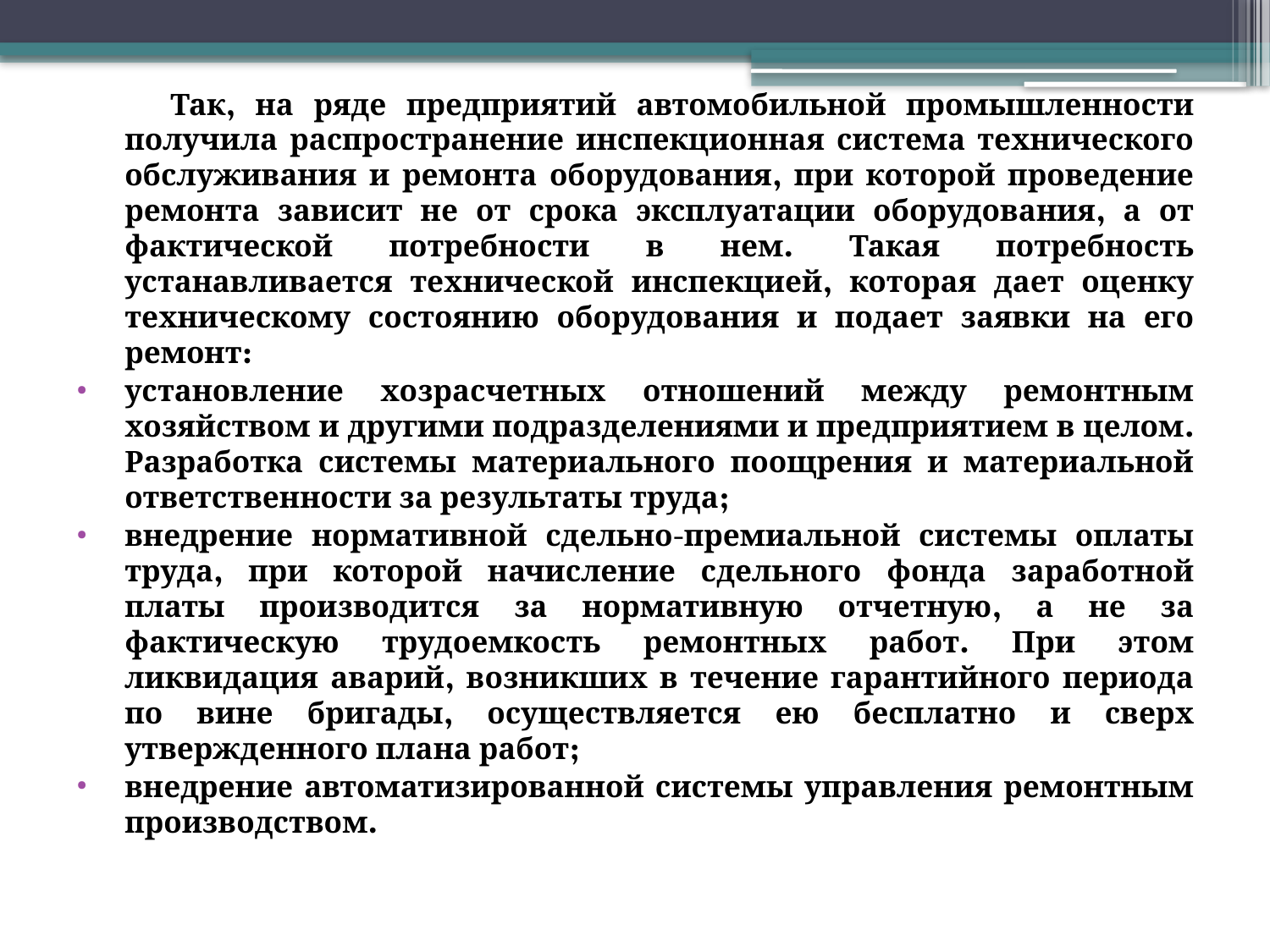

Так, на ряде предприятий автомобильной промышленности получила распространение инспекционная система технического обслуживания и ремонта оборудования, при которой проведение ремонта зависит не от срока эксплуатации оборудования, а от фактической потребности в нем. Такая потребность устанавливается технической инспекцией, которая дает оценку техническому состоянию оборудования и подает заявки на его ремонт:
установление хозрасчетных отношений между ремонтным хозяйством и другими подразделениями и предприятием в целом. Разработка системы материального поощрения и материальной ответственности за результаты труда;
внедрение нормативной сдельно-премиальной системы оплаты труда, при которой начисление сдельного фонда заработной платы производится за нормативную отчетную, а не за фактическую трудоемкость ремонтных работ. При этом ликвидация аварий, возникших в течение гарантийного периода по вине бригады, осуществляется ею бесплатно и сверх утвержденного плана работ;
внедрение автоматизированной системы управления ремонтным производством.